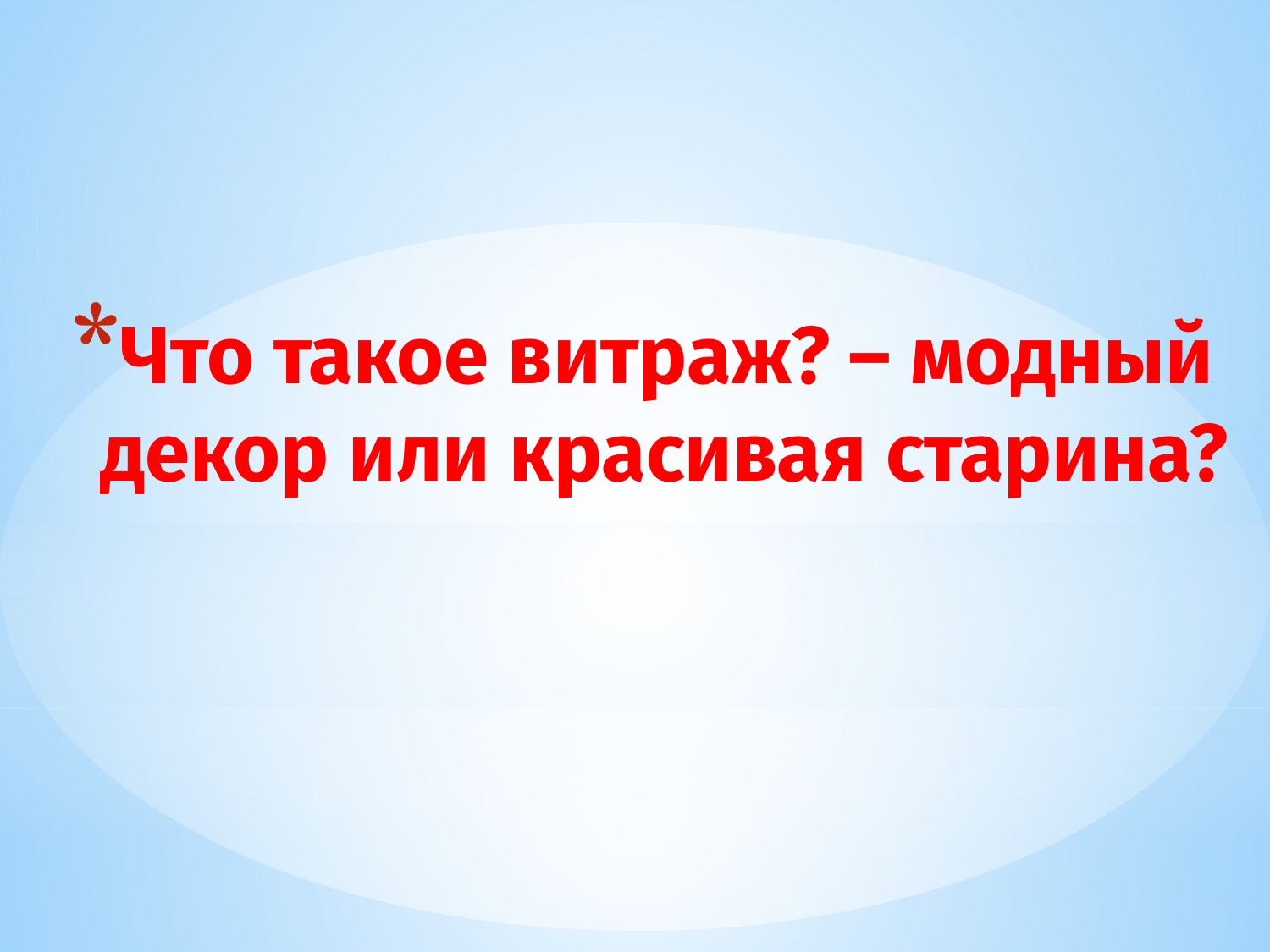

# Что такое витраж? – модный декор или красивая старина?